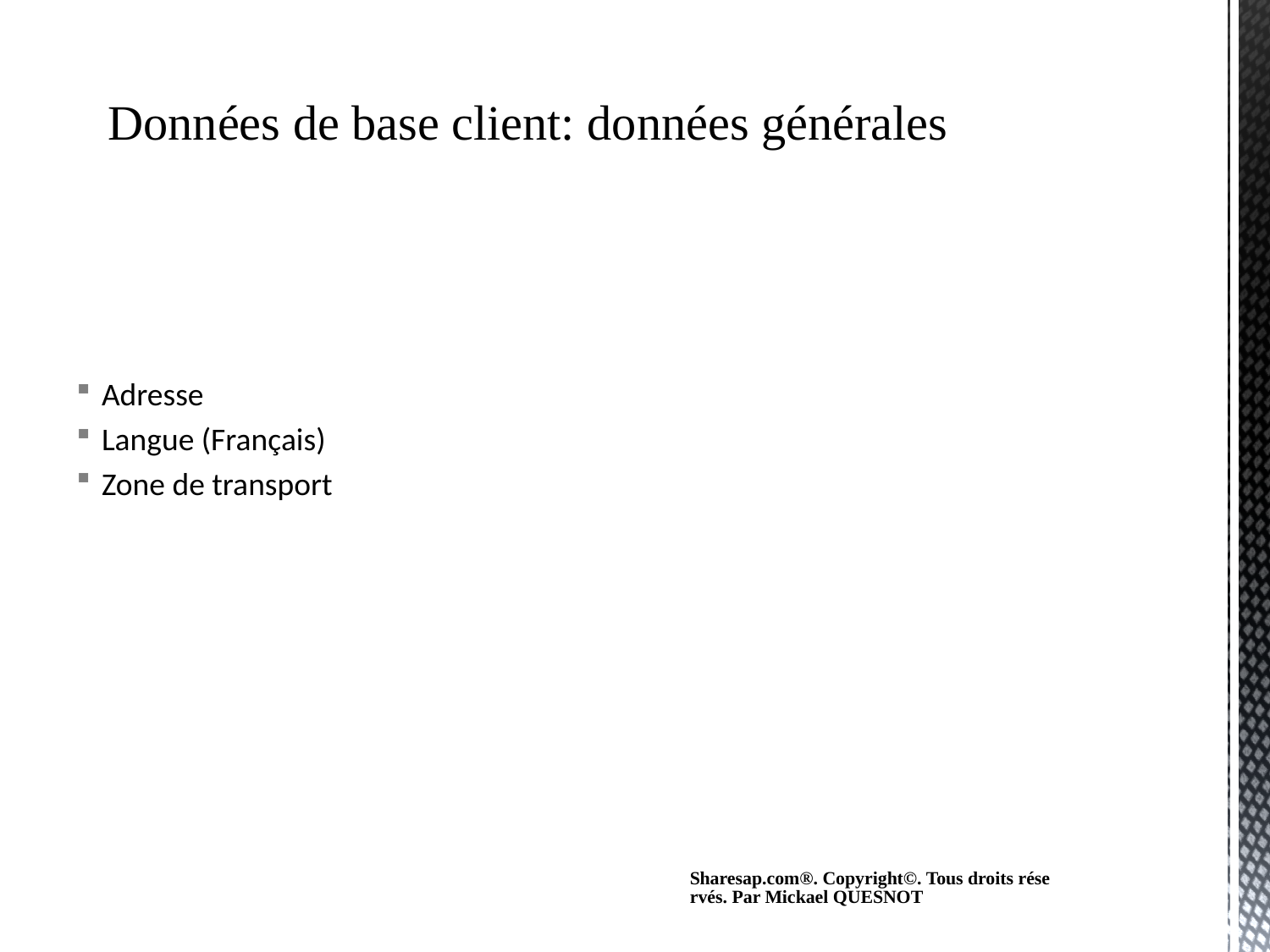

Adresse
Langue (Français)
Zone de transport

# Données de base client: données générales
Sharesap.com®. Copyright©. Tous droits réservés. Par Mickael QUESNOT